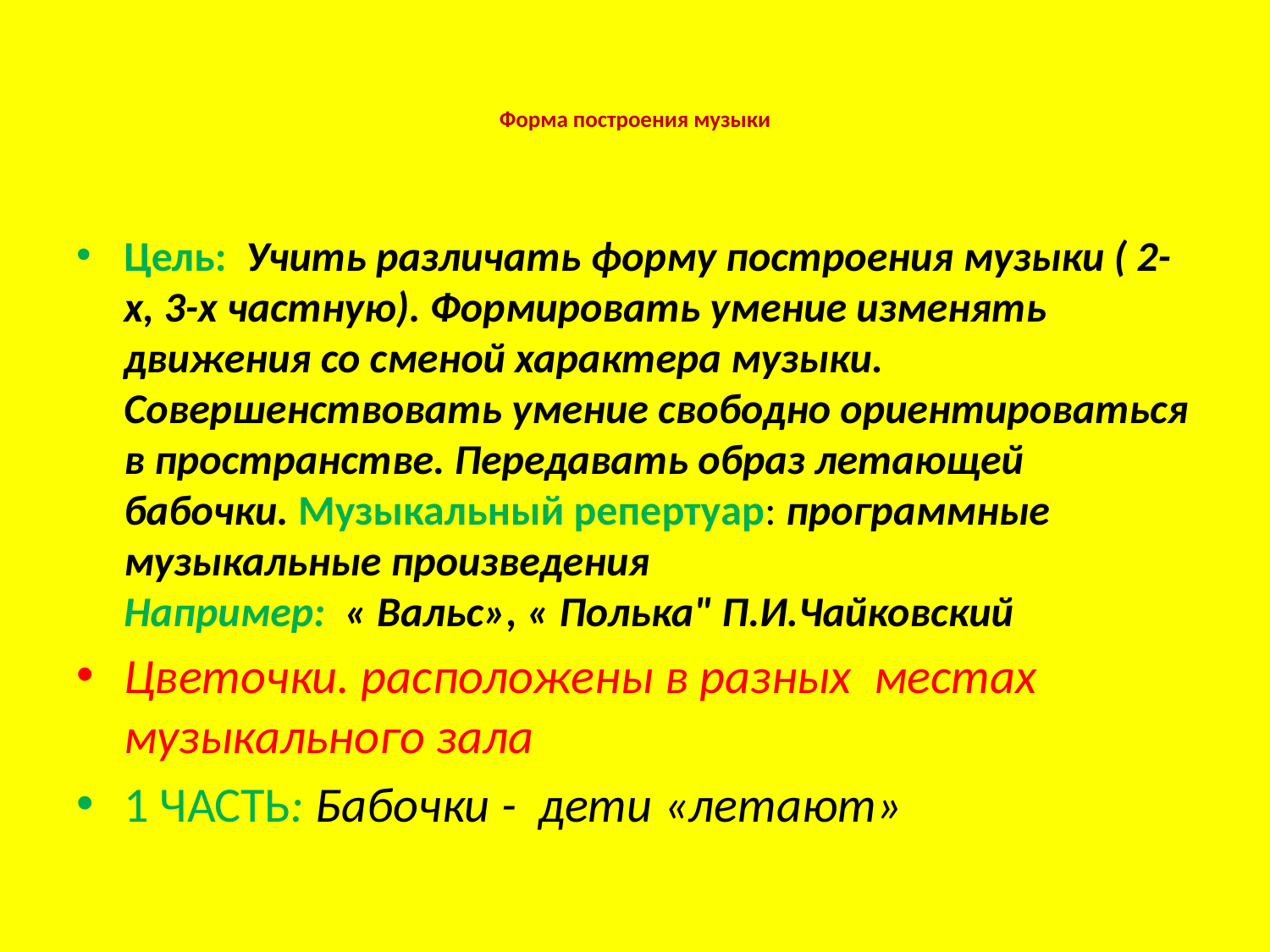

# Форма построения музыки
Цель:  Учить различать форму построения музыки ( 2-х, 3-х частную). Формировать умение изменять движения со сменой характера музыки. Совершенствовать умение свободно ориентироваться в пространстве. Передавать образ летающей бабочки. Музыкальный репертуар: программные музыкальные произведения                                                  Например:  « Вальс», « Полька" П.И.Чайковский
Цветочки. расположены в разных  местах музыкального зала
1 ЧАСТЬ: Бабочки -  дети «летают»